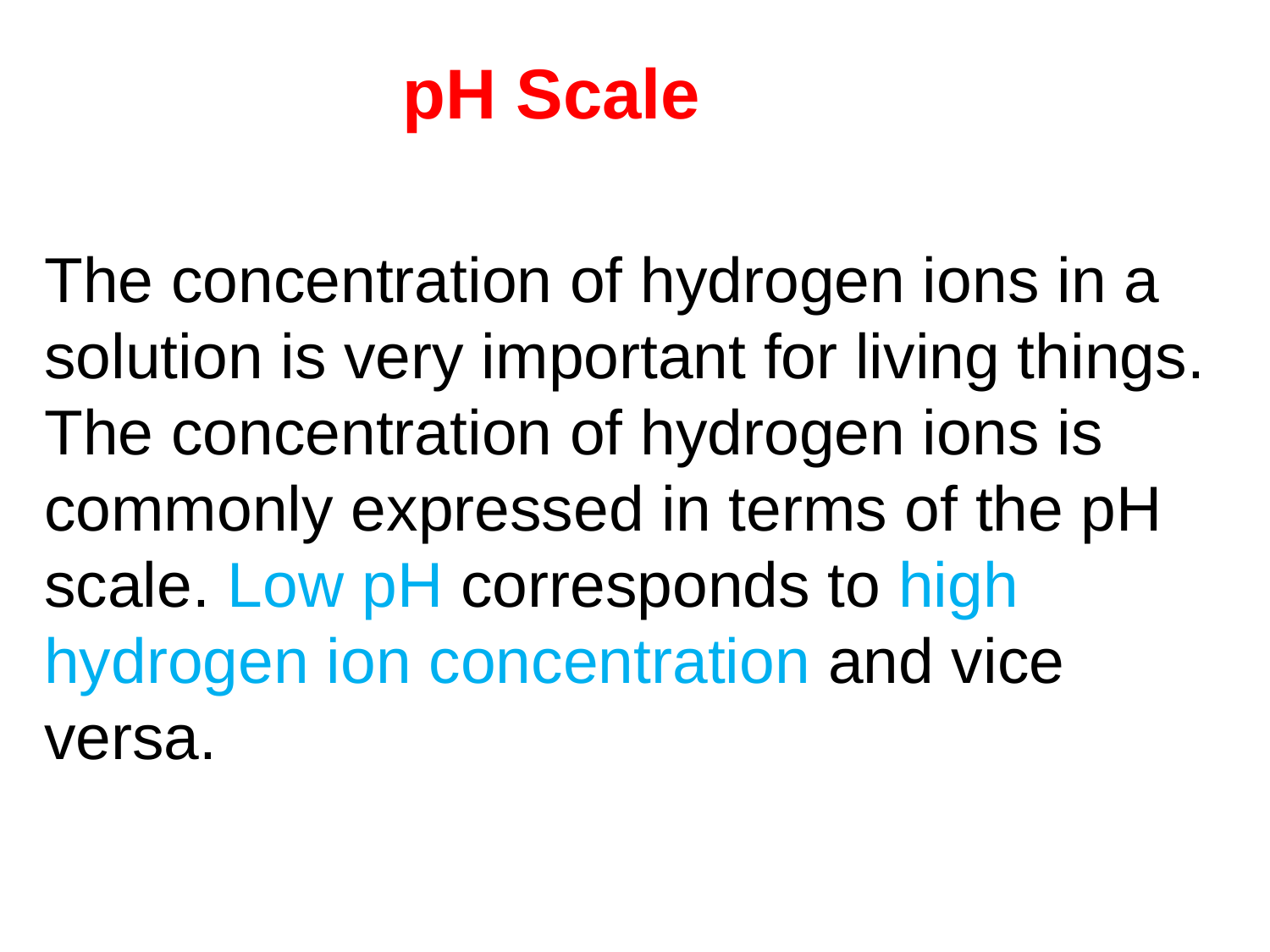

pH Scale
The concentration of hydrogen ions in a solution is very important for living things. The concentration of hydrogen ions is commonly expressed in terms of the pH scale. Low pH corresponds to high hydrogen ion concentration and vice versa.